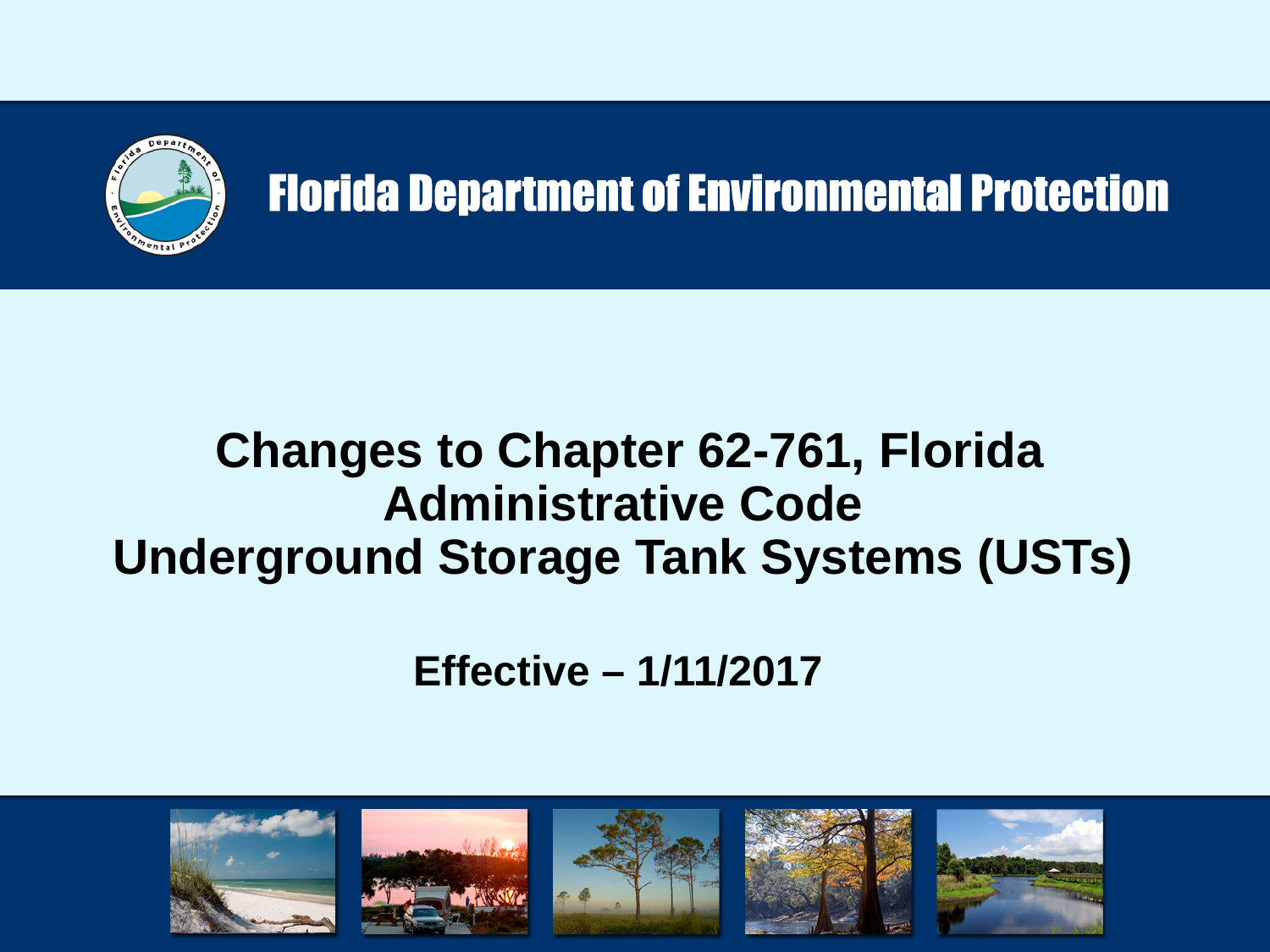

# Changes to Chapter 62-761, Florida Administrative Code Underground Storage Tank Systems (USTs)
Effective – 1/11/2017